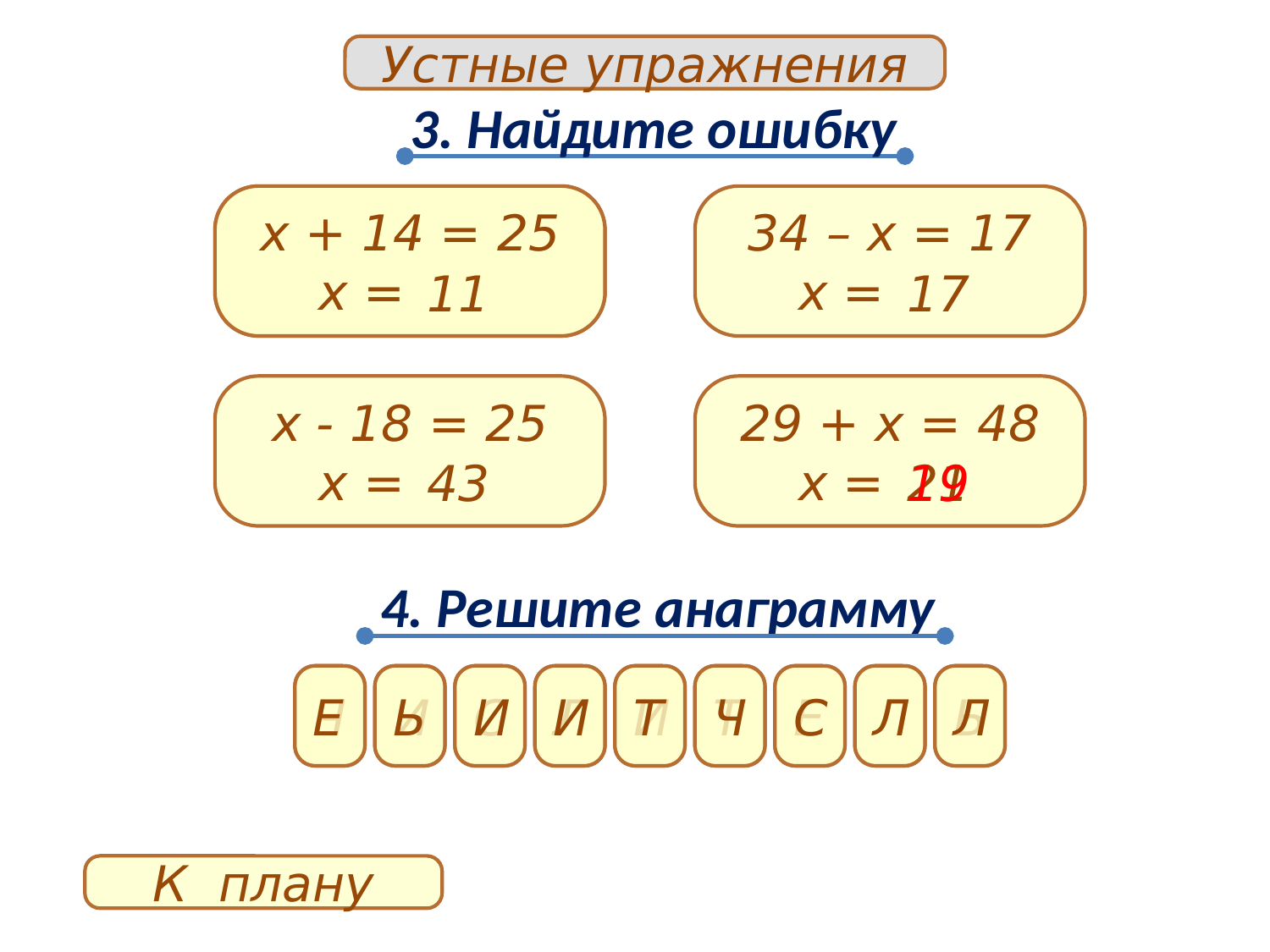

Устные упражнения
3. Найдите ошибку
x + 14 = 25
     x =
x + 14 = 25
     x =
34 – x = 17
     x =
11
17
x - 18 = 25
     x =
29 + x = 48
     x =
43
21
19
4. Решите анаграмму
Ч
И
С
Л
И
Т
Е
Л
Ь
Е
Ь
И
И
Т
Ч
С
Л
Л
К  плану